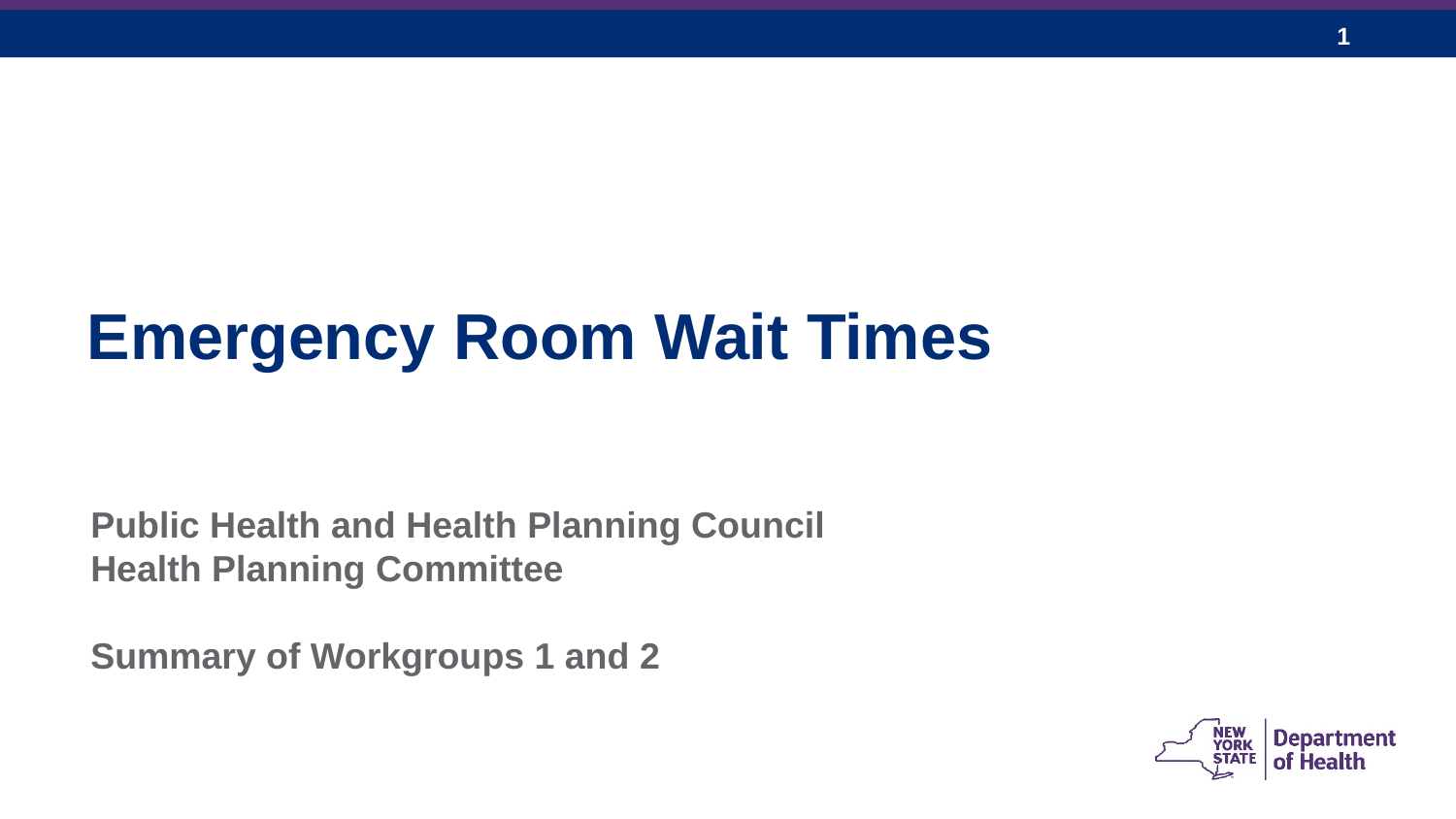

Emergency Room Wait Times
Public Health and Health Planning Council
Health Planning Committee

Summary of Workgroups 1 and 2